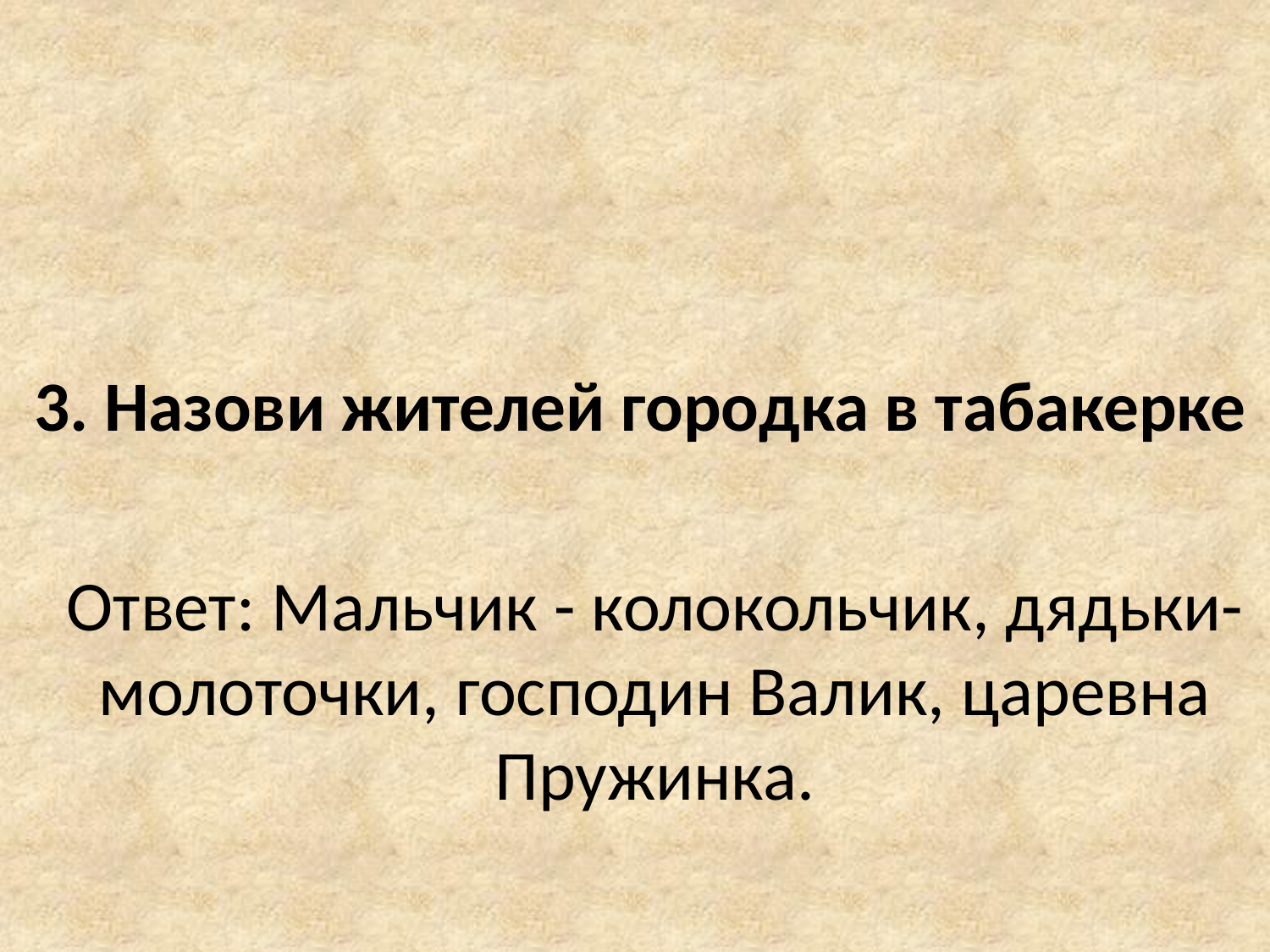

3. Назови жителей городка в табакерке
Ответ: Мальчик - колокольчик, дядьки-молоточки, господин Валик, царевна Пружинка.